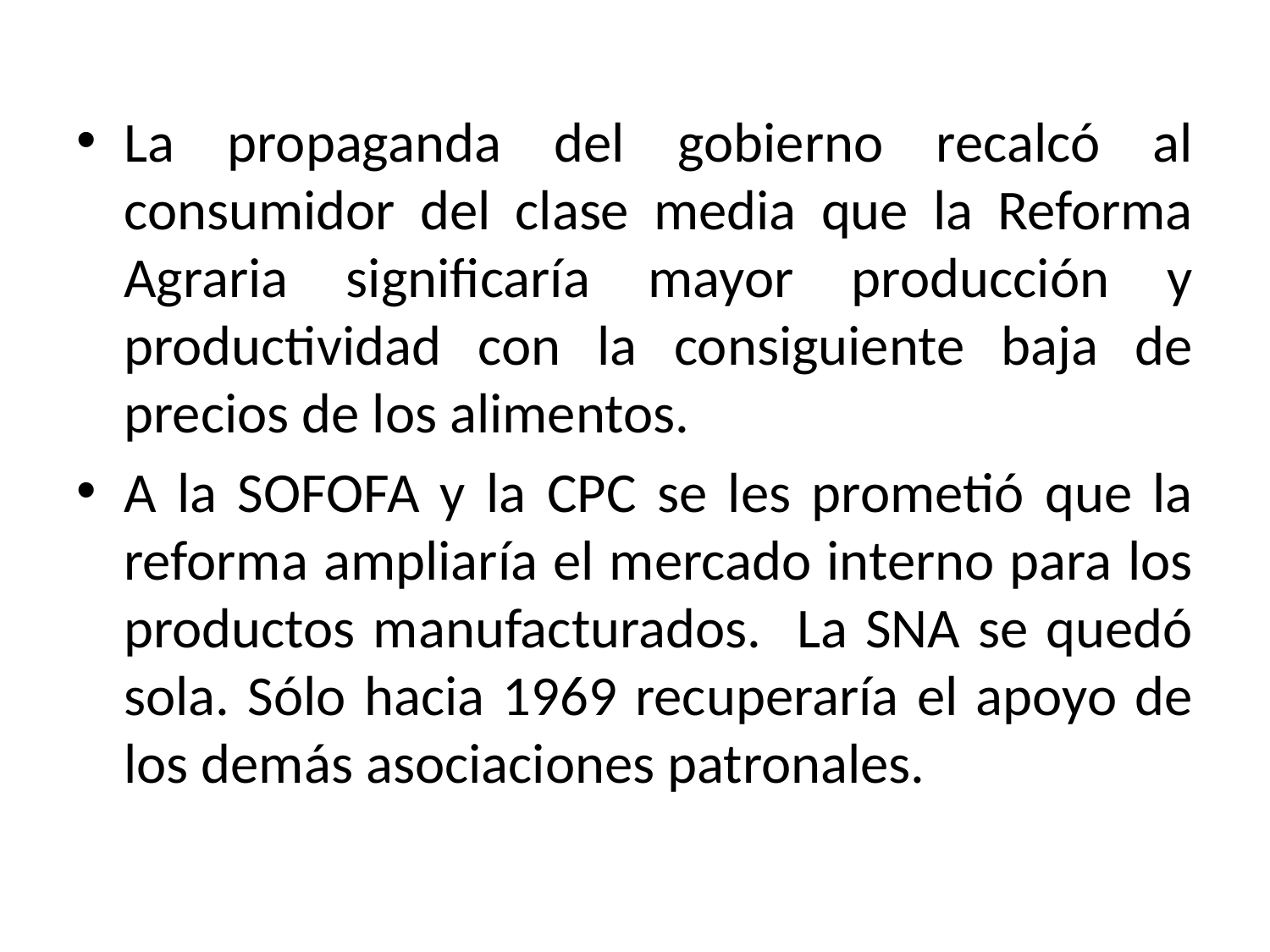

La propaganda del gobierno recalcó al consumidor del clase media que la Reforma Agraria significaría mayor producción y productividad con la consiguiente baja de precios de los alimentos.
A la SOFOFA y la CPC se les prometió que la reforma ampliaría el mercado interno para los productos manufacturados.  La SNA se quedó sola. Sólo hacia 1969 recuperaría el apoyo de los demás asociaciones patronales.